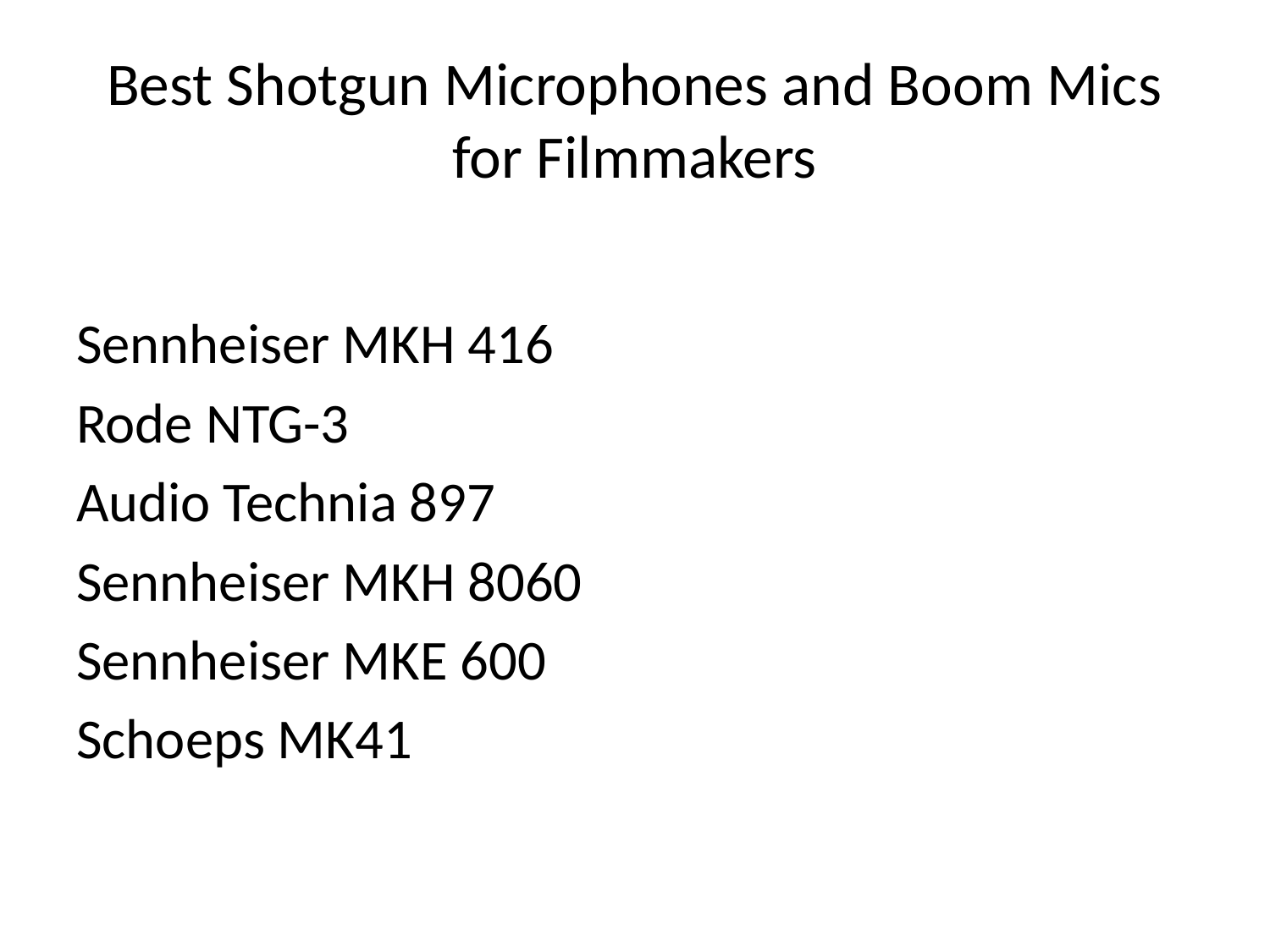

# Best Shotgun Microphones and Boom Mics for Filmmakers

Sennheiser MKH 416
Rode NTG-3
Audio Technia 897
Sennheiser MKH 8060
Sennheiser MKE 600
Schoeps MK41